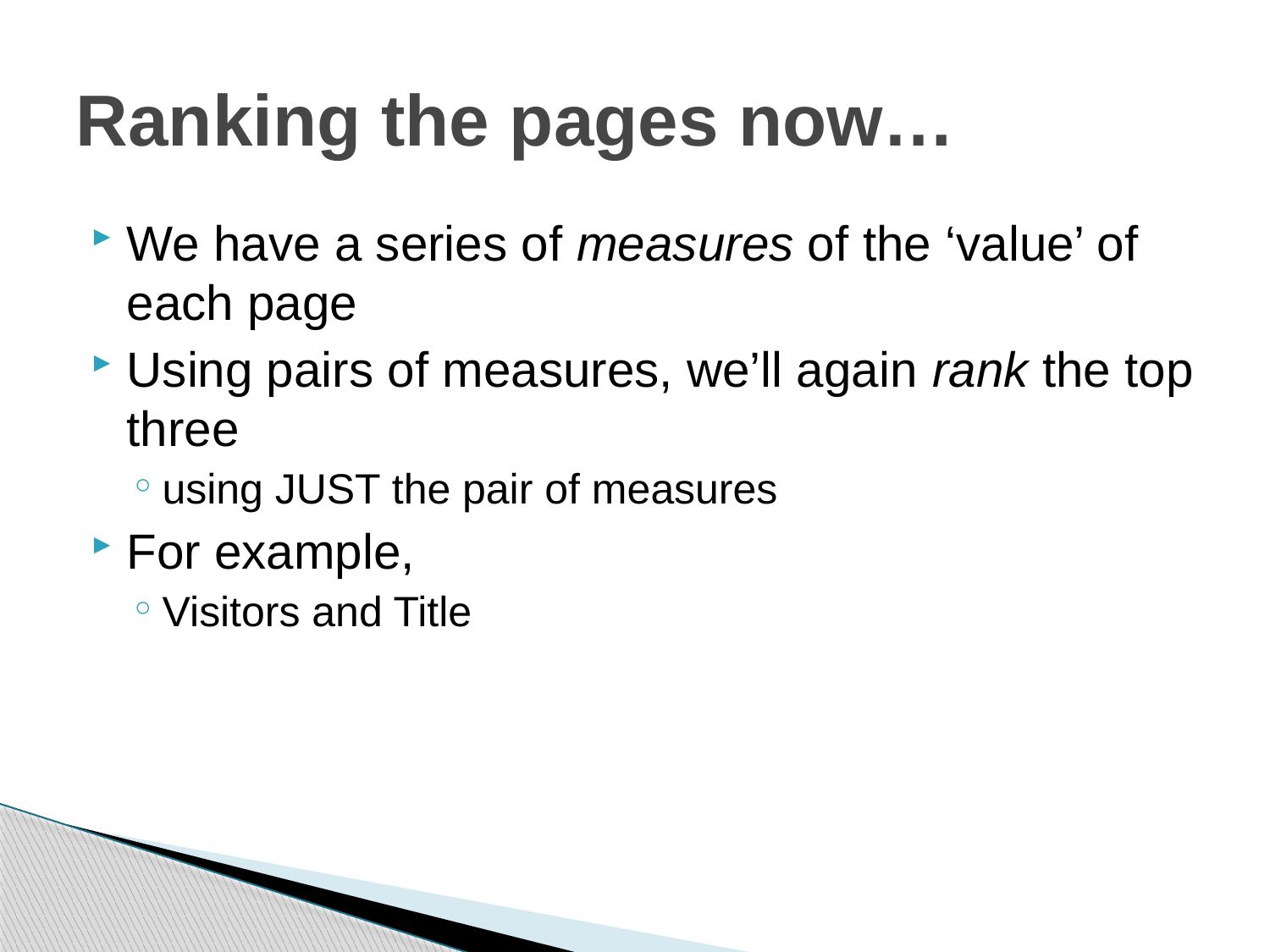

# Ranking the pages now…
We have a series of measures of the ‘value’ of each page
Using pairs of measures, we’ll again rank the top three
using JUST the pair of measures
For example,
Visitors and Title